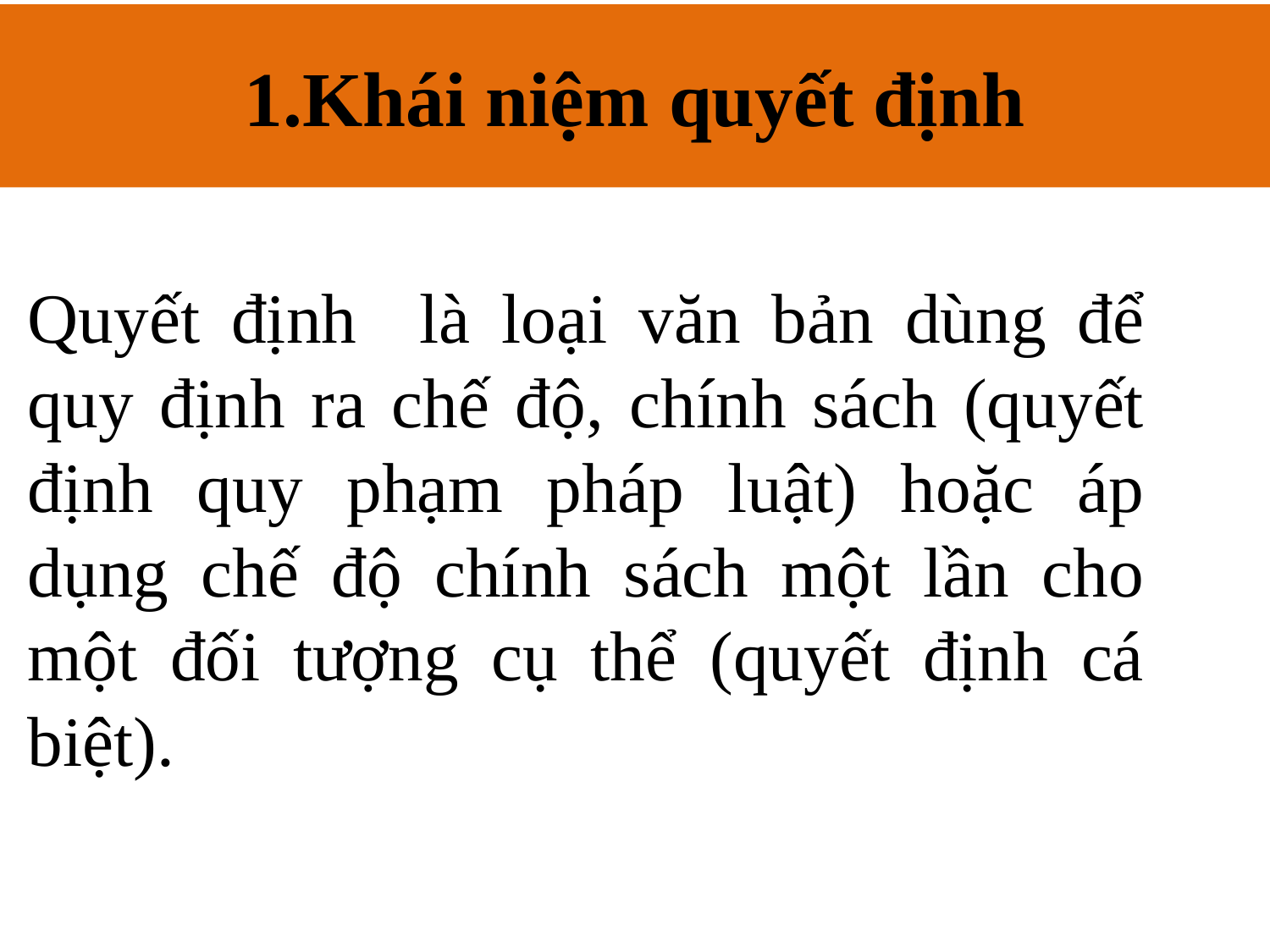

1.Khái niệm quyết định
# 1.Khái niệm quyết định
Quyết định  là loại văn bản dùng để quy định ra chế độ, chính sách (quyết định quy phạm pháp luật) hoặc áp dụng chế độ chính sách một lần cho một đối tượng cụ thể (quyết định cá biệt).